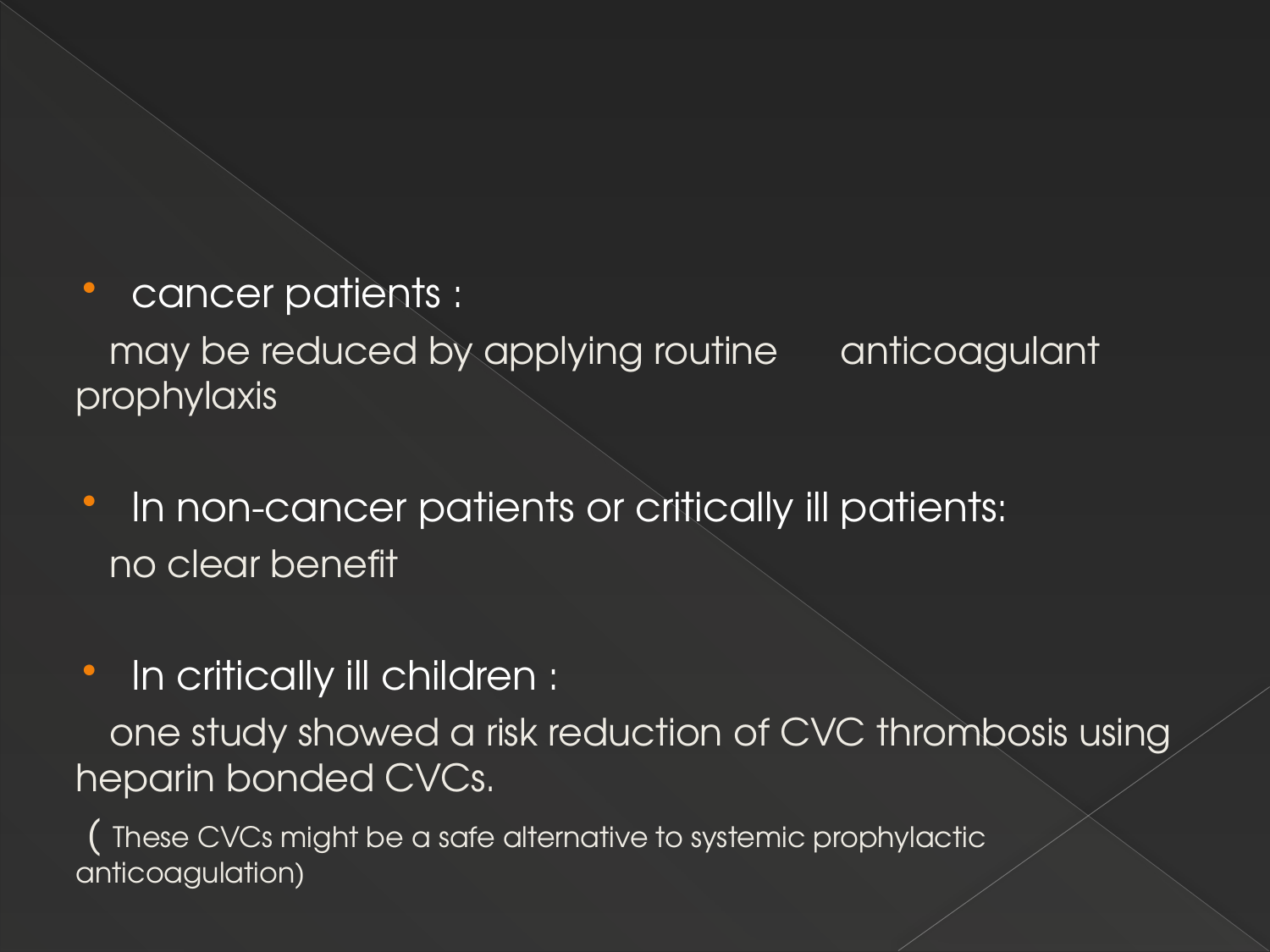

#
cancer patients :
   may be reduced by applying routine      anticoagulant prophylaxis

In non-cancer patients or critically ill patients:
   no clear benefit

In critically ill children :
   one study showed a risk reduction of CVC thrombosis using heparin bonded CVCs.
 ( These CVCs might be a safe alternative to systemic prophylactic anticoagulation)